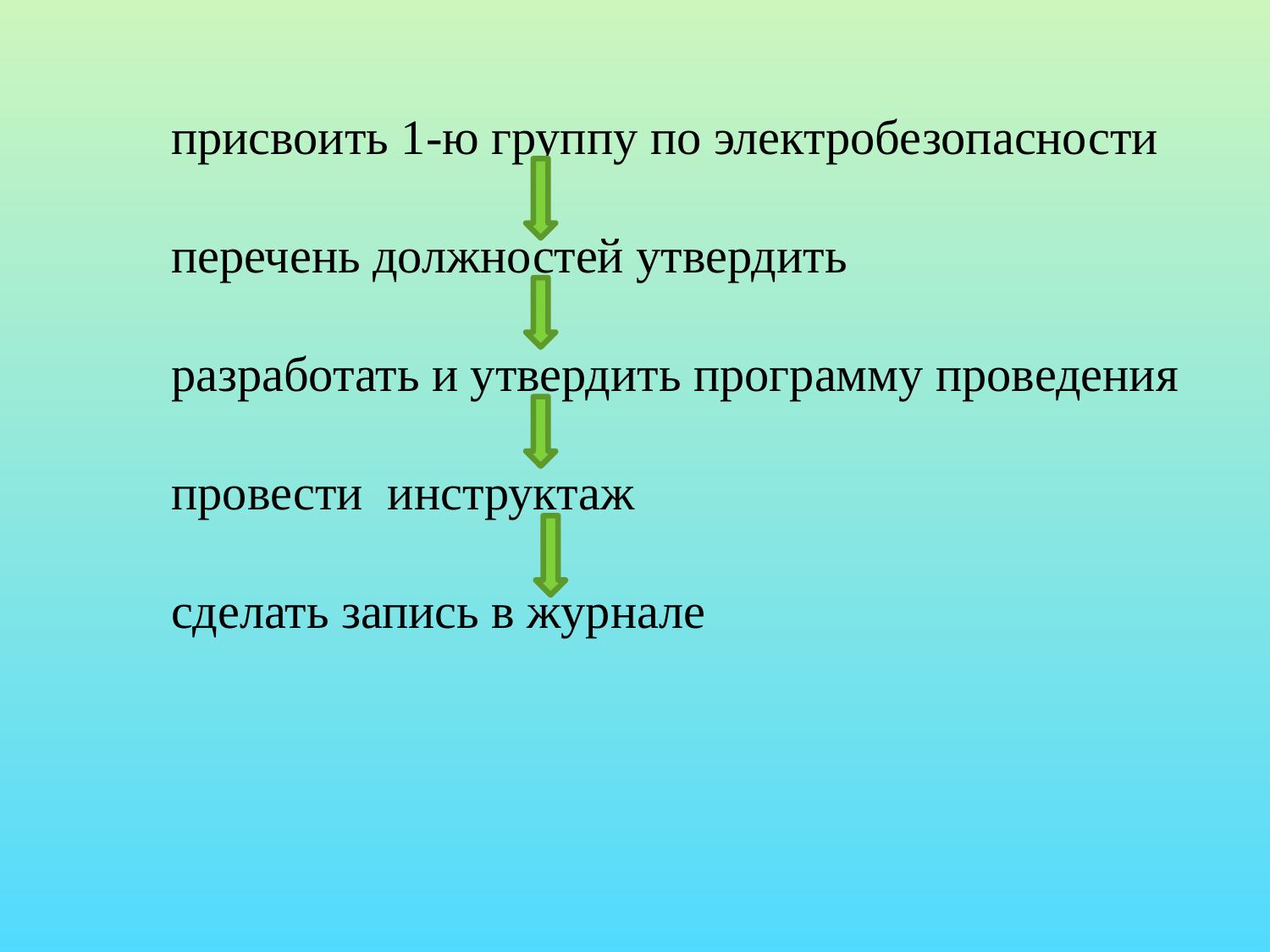

присвоить 1-ю группу по электробезопасности

перечень должностей утвердить

разработать и утвердить программу проведения

провести  инструктаж

сделать запись в журнале